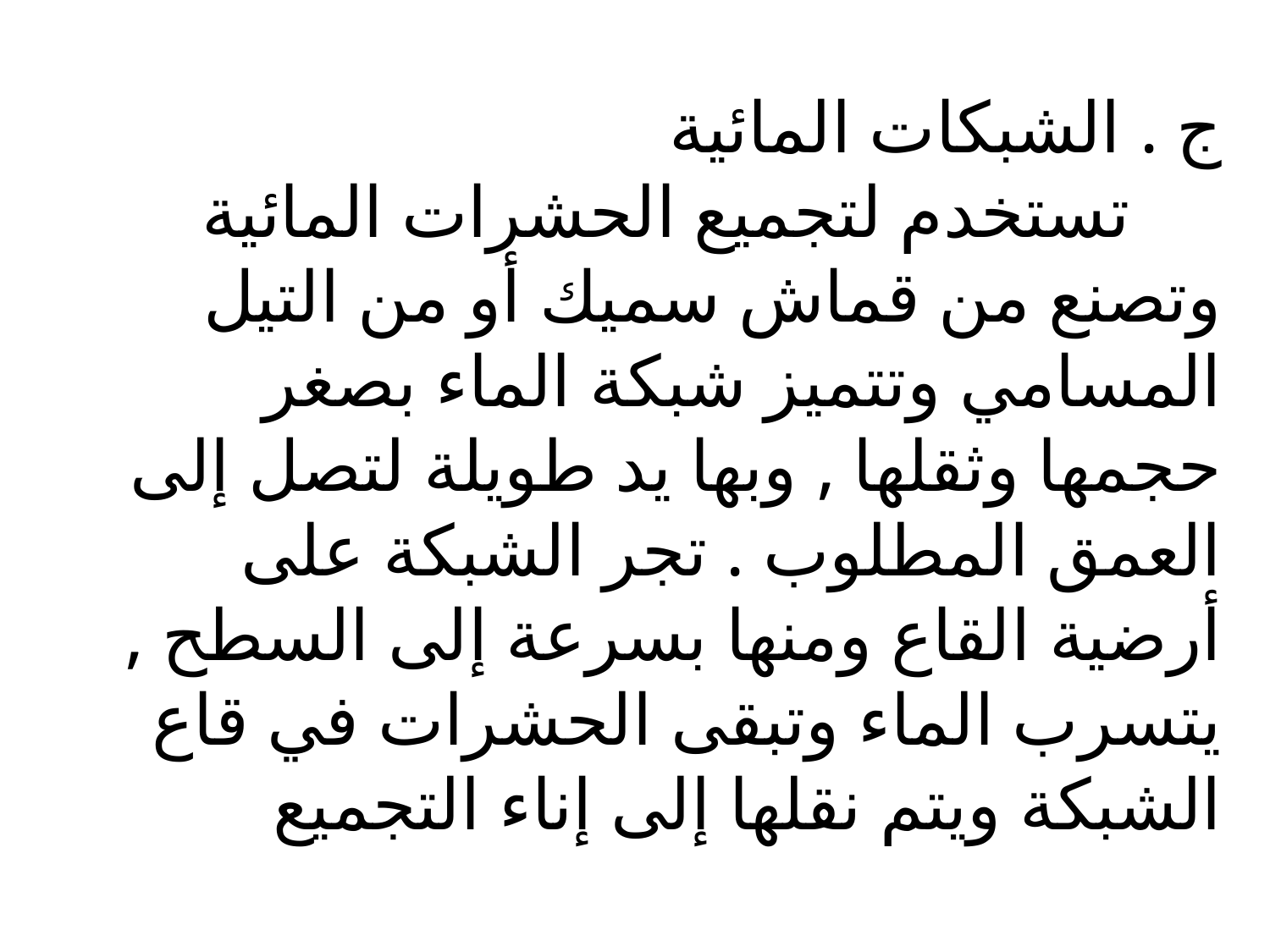

ج . الشبكات المائية
     تستخدم لتجميع الحشرات المائية وتصنع من قماش سميك أو من التيل المسامي وتتميز شبكة الماء بصغر حجمها وثقلها , وبها يد طويلة لتصل إلى العمق المطلوب . تجر الشبكة على أرضية القاع ومنها بسرعة إلى السطح , يتسرب الماء وتبقى الحشرات في قاع الشبكة ويتم نقلها إلى إناء التجميع